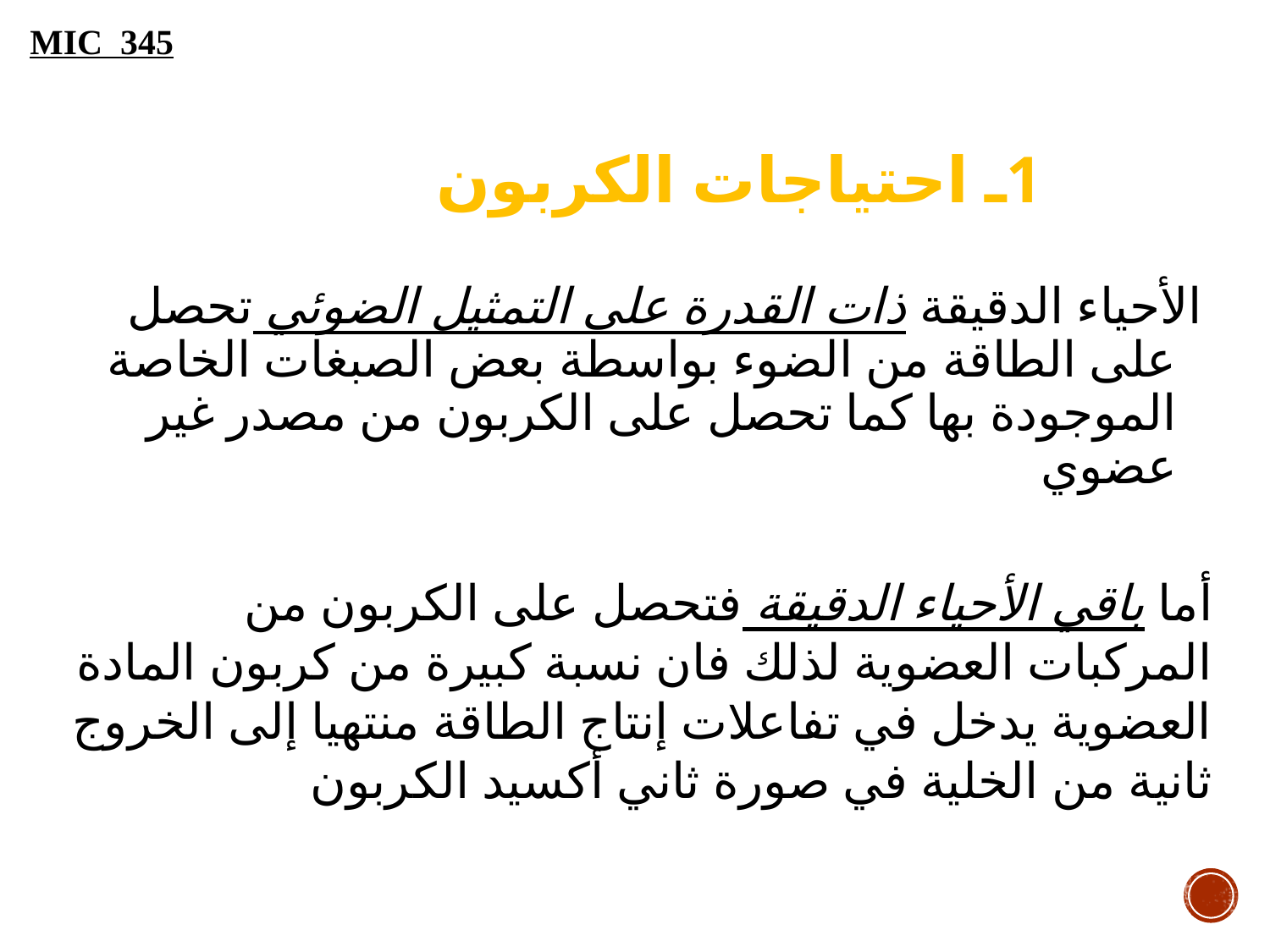

MIC  345
1ـ احتياجات الكربون
الأحياء الدقيقة ذات القدرة على التمثيل الضوئي تحصل على الطاقة من الضوء بواسطة بعض الصبغات الخاصة الموجودة بها كما تحصل على الكربون من مصدر غير عضوي

أما باقي الأحياء الدقيقة فتحصل على الكربون من المركبات العضوية لذلك فان نسبة كبيرة من كربون المادة العضوية يدخل في تفاعلات إنتاج الطاقة منتهيا إلى الخروج ثانية من الخلية في صورة ثاني أكسيد الكربون